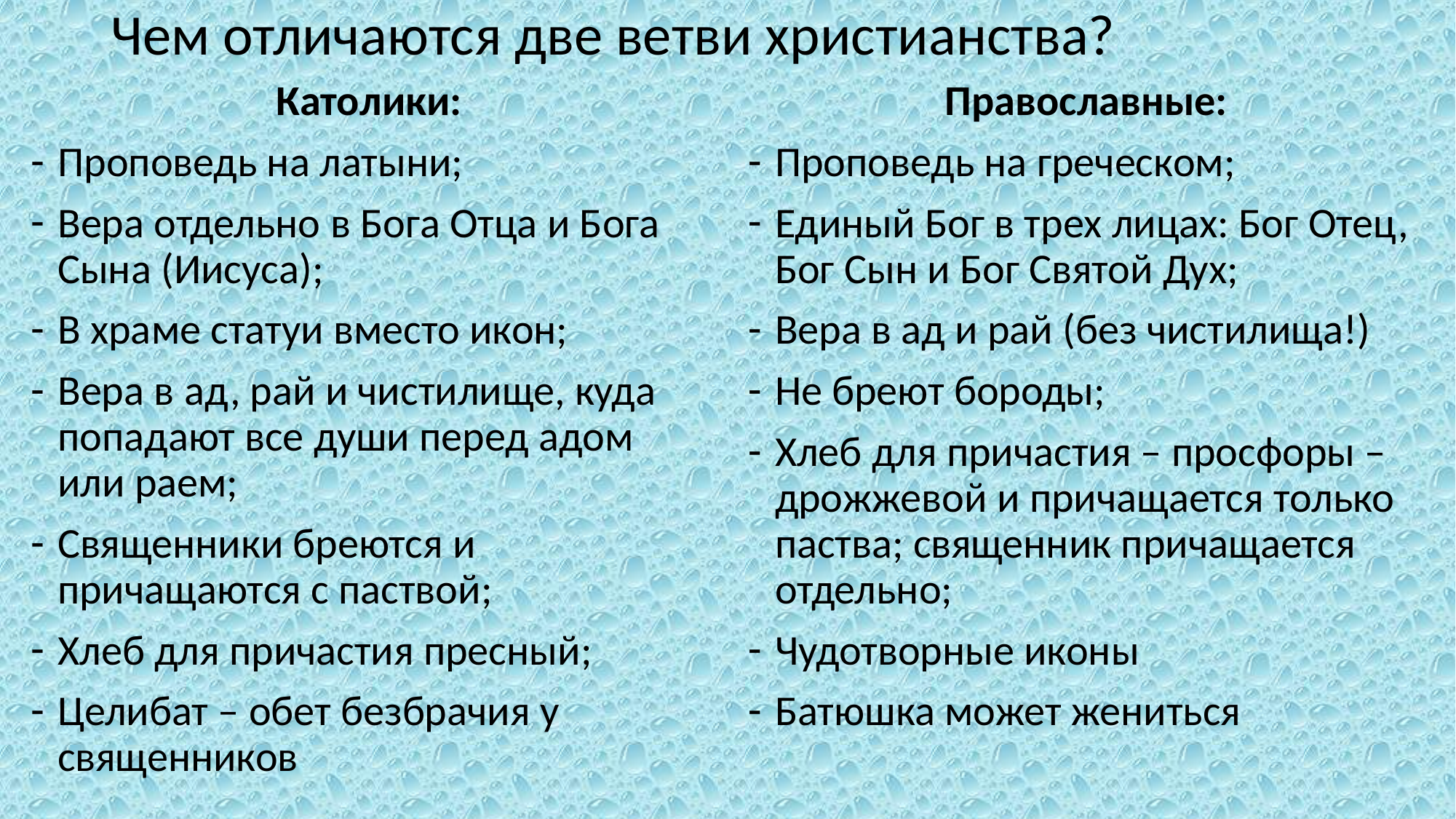

# Чем отличаются две ветви христианства?
Католики:
Проповедь на латыни;
Вера отдельно в Бога Отца и Бога Сына (Иисуса);
В храме статуи вместо икон;
Вера в ад, рай и чистилище, куда попадают все души перед адом или раем;
Священники бреются и причащаются с паствой;
Хлеб для причастия пресный;
Целибат – обет безбрачия у священников
Православные:
Проповедь на греческом;
Единый Бог в трех лицах: Бог Отец, Бог Сын и Бог Святой Дух;
Вера в ад и рай (без чистилища!)
Не бреют бороды;
Хлеб для причастия – просфоры – дрожжевой и причащается только паства; священник причащается отдельно;
Чудотворные иконы
Батюшка может жениться